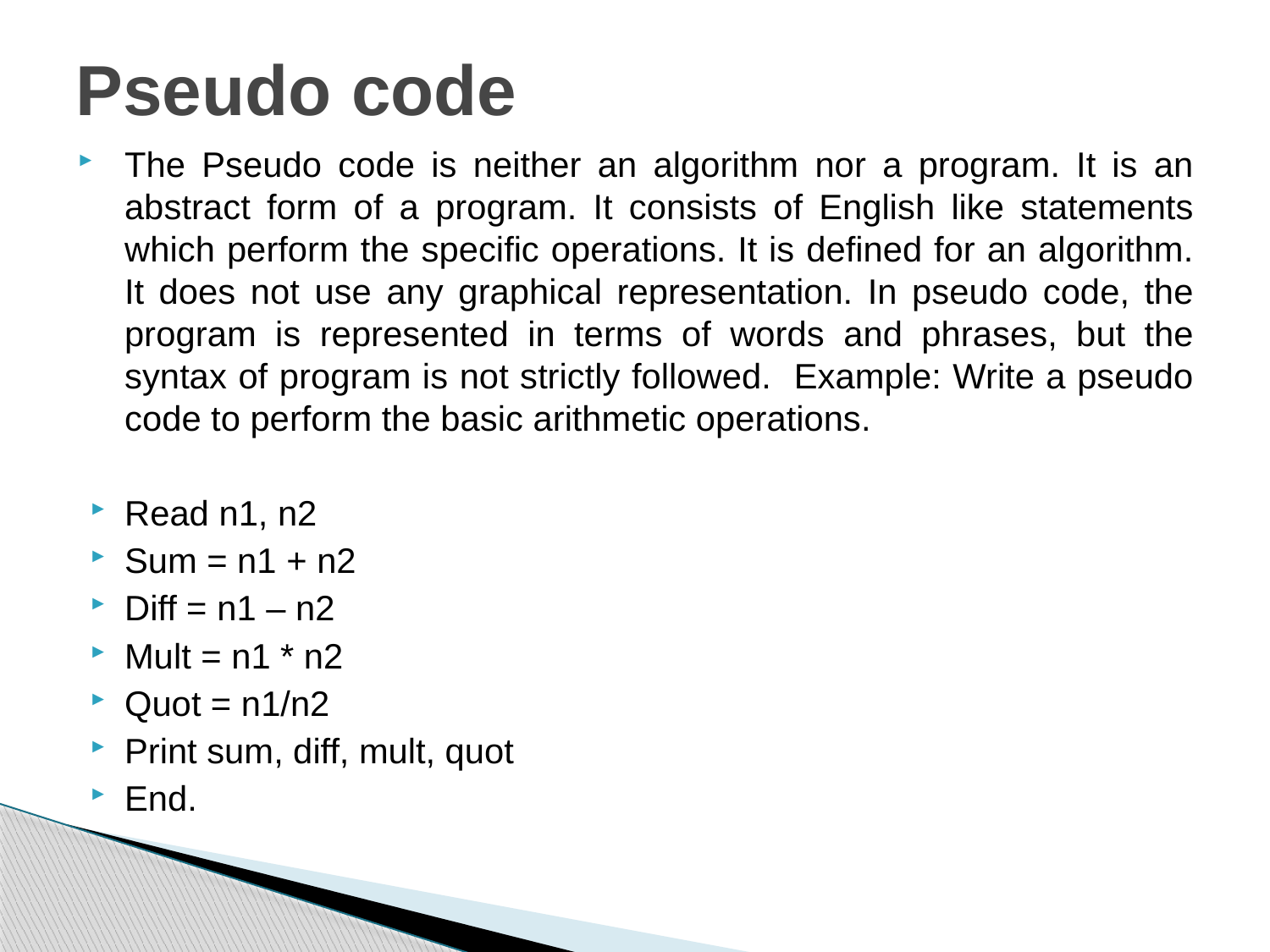

# Pseudo code
The Pseudo code is neither an algorithm nor a program. It is an abstract form of a program. It consists of English like statements which perform the specific operations. It is defined for an algorithm. It does not use any graphical representation. In pseudo code, the program is represented in terms of words and phrases, but the syntax of program is not strictly followed.  Example: Write a pseudo code to perform the basic arithmetic operations.

Read n1, n2
Sum = n1 + n2
Diff = n1 – n2
Mult = n1 * n2
Quot = n1/n2
Print sum, diff, mult, quot
End.